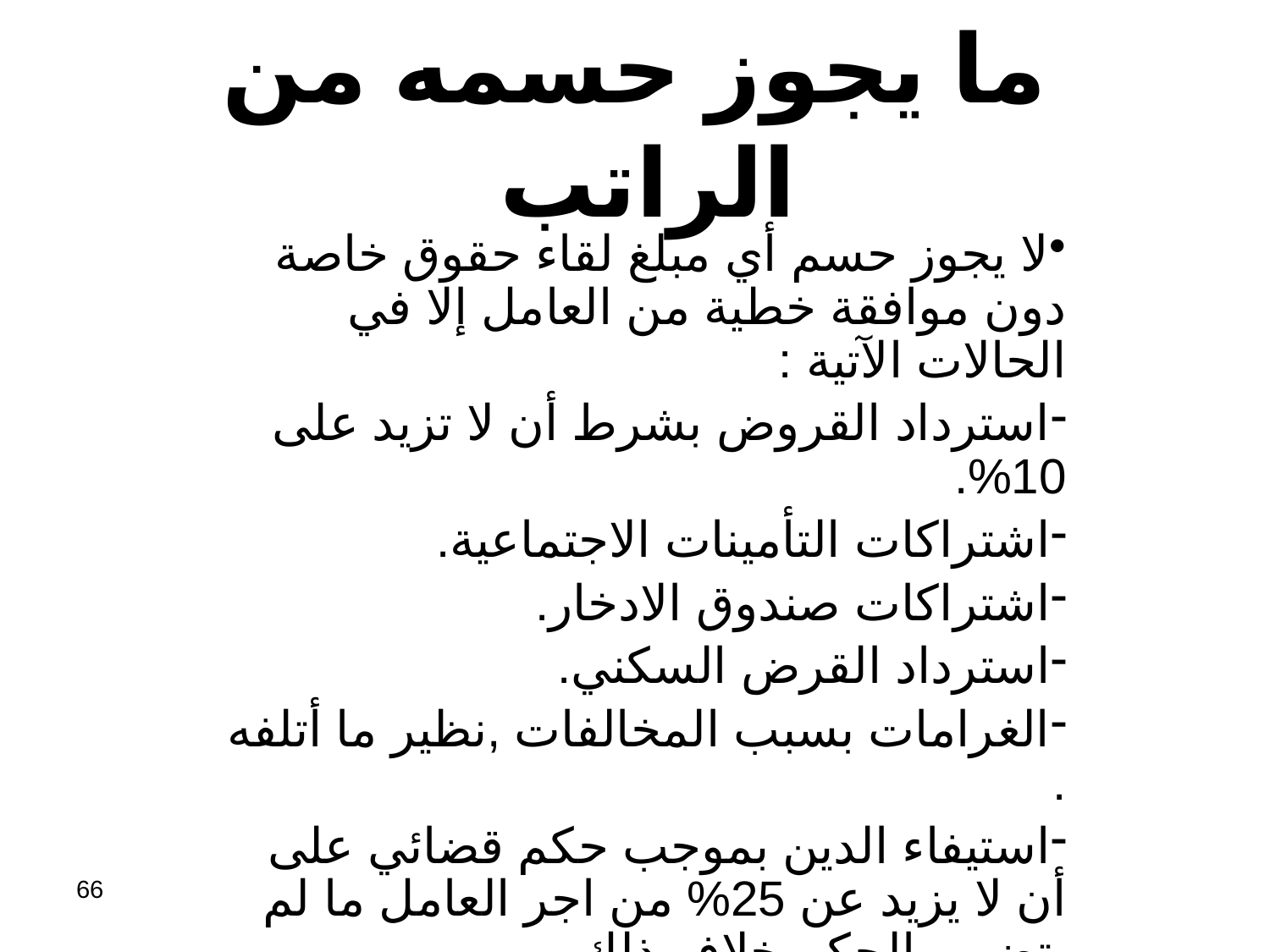

# ما يجوز حسمه من الراتب
لا يجوز حسم أي مبلغ لقاء حقوق خاصة دون موافقة خطية من العامل إلا في الحالات الآتية :
استرداد القروض بشرط أن لا تزيد على 10%.
اشتراكات التأمينات الاجتماعية.
اشتراكات صندوق الادخار.
استرداد القرض السكني.
الغرامات بسبب المخالفات ,نظير ما أتلفه .
استيفاء الدين بموجب حكم قضائي على أن لا يزيد عن 25% من اجر العامل ما لم يتضمن الحكم خلاف ذلك .
ديون النفقة مقدمة على الديون الأخرى.        م92

66